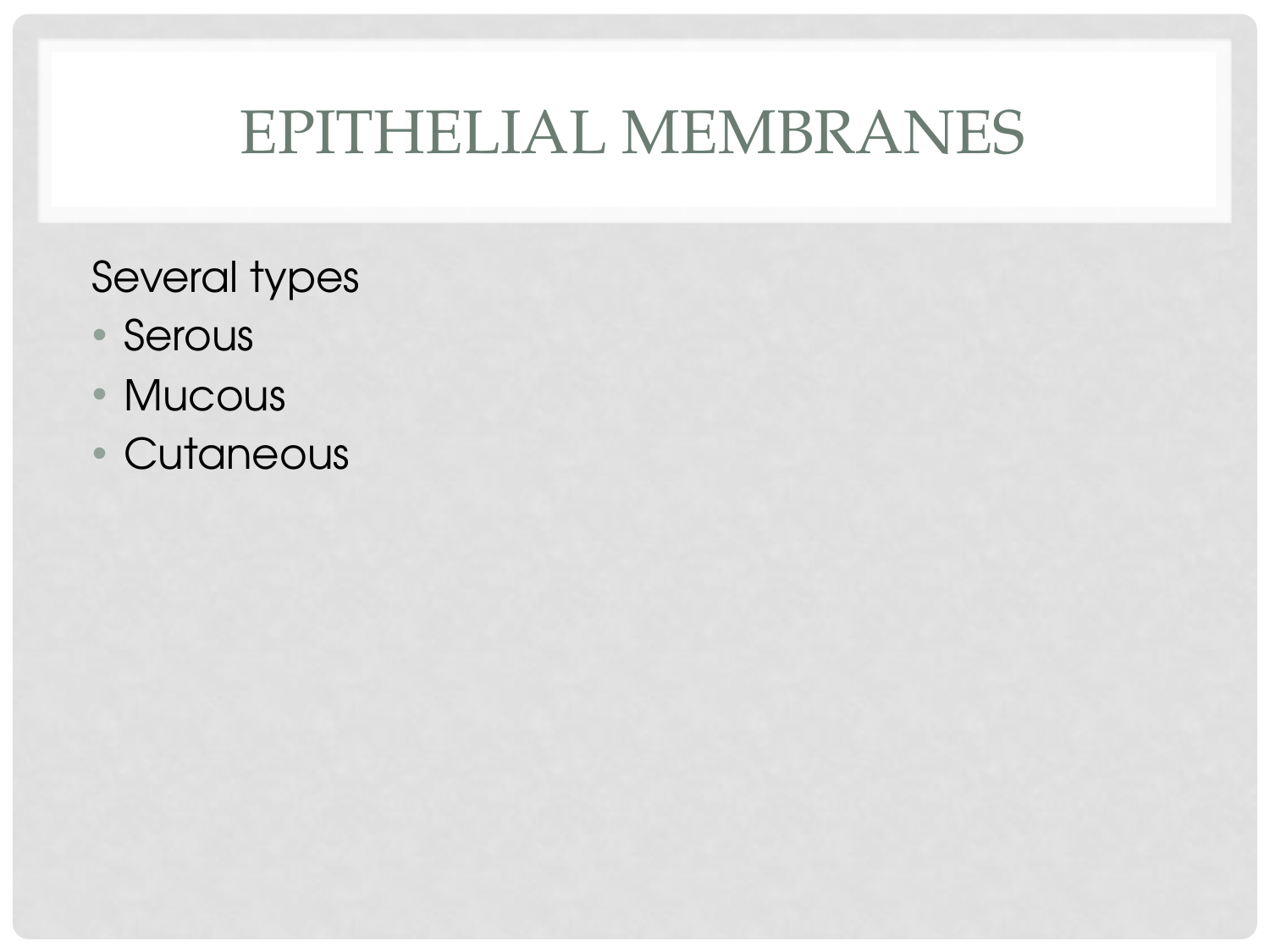

# Epithelial membranes
Several types
Serous
Mucous
Cutaneous